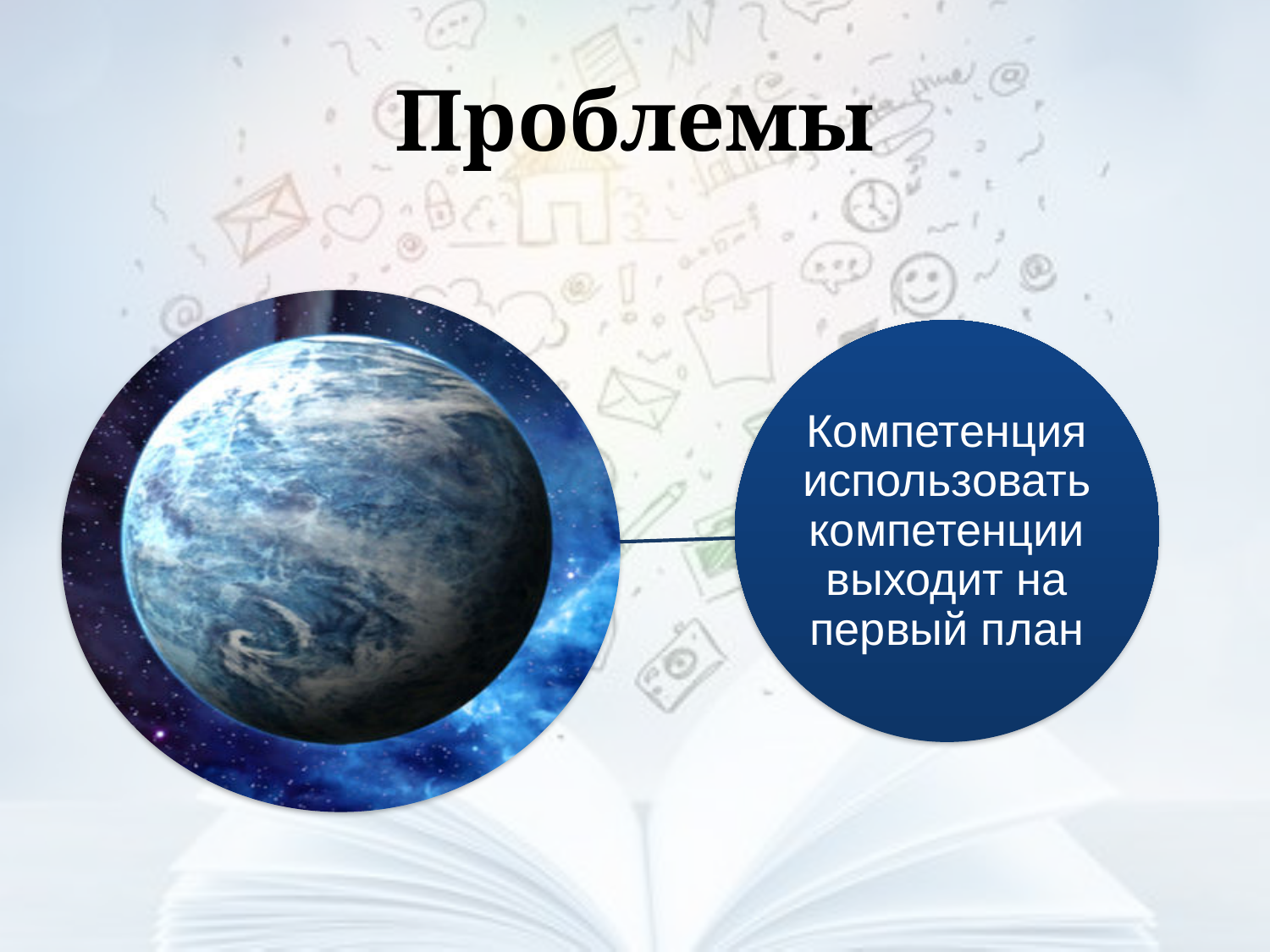

# Проблемы
Компетенция использовать компетенции выходит на первый план